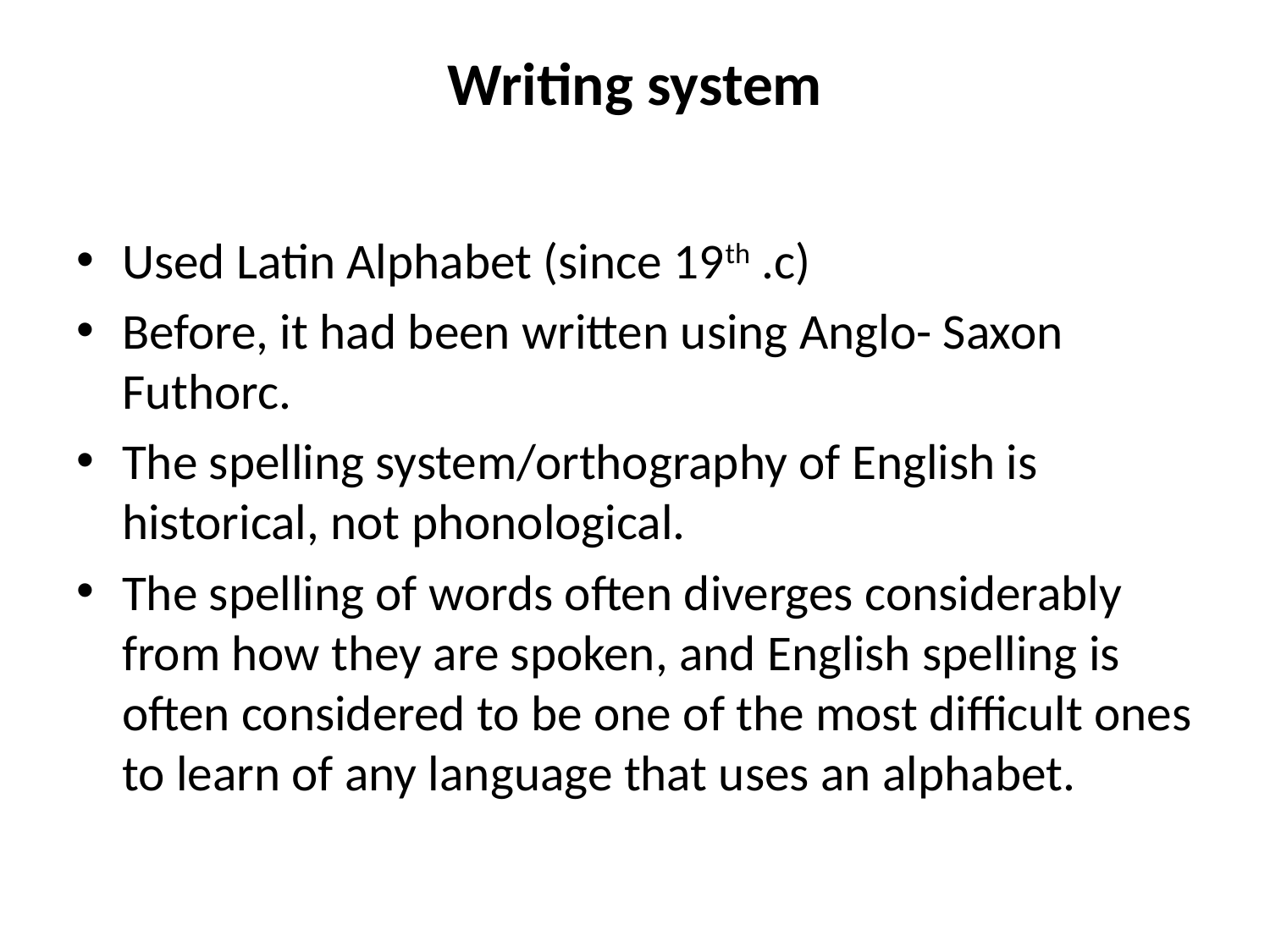

# Writing system
Used Latin Alphabet (since 19th .c)
Before, it had been written using Anglo- Saxon Futhorc.
The spelling system/orthography of English is    historical, not phonological.
The spelling of words often diverges considerably from how they are spoken, and English spelling is often considered to be one of the most difficult ones to learn of any language that uses an alphabet.